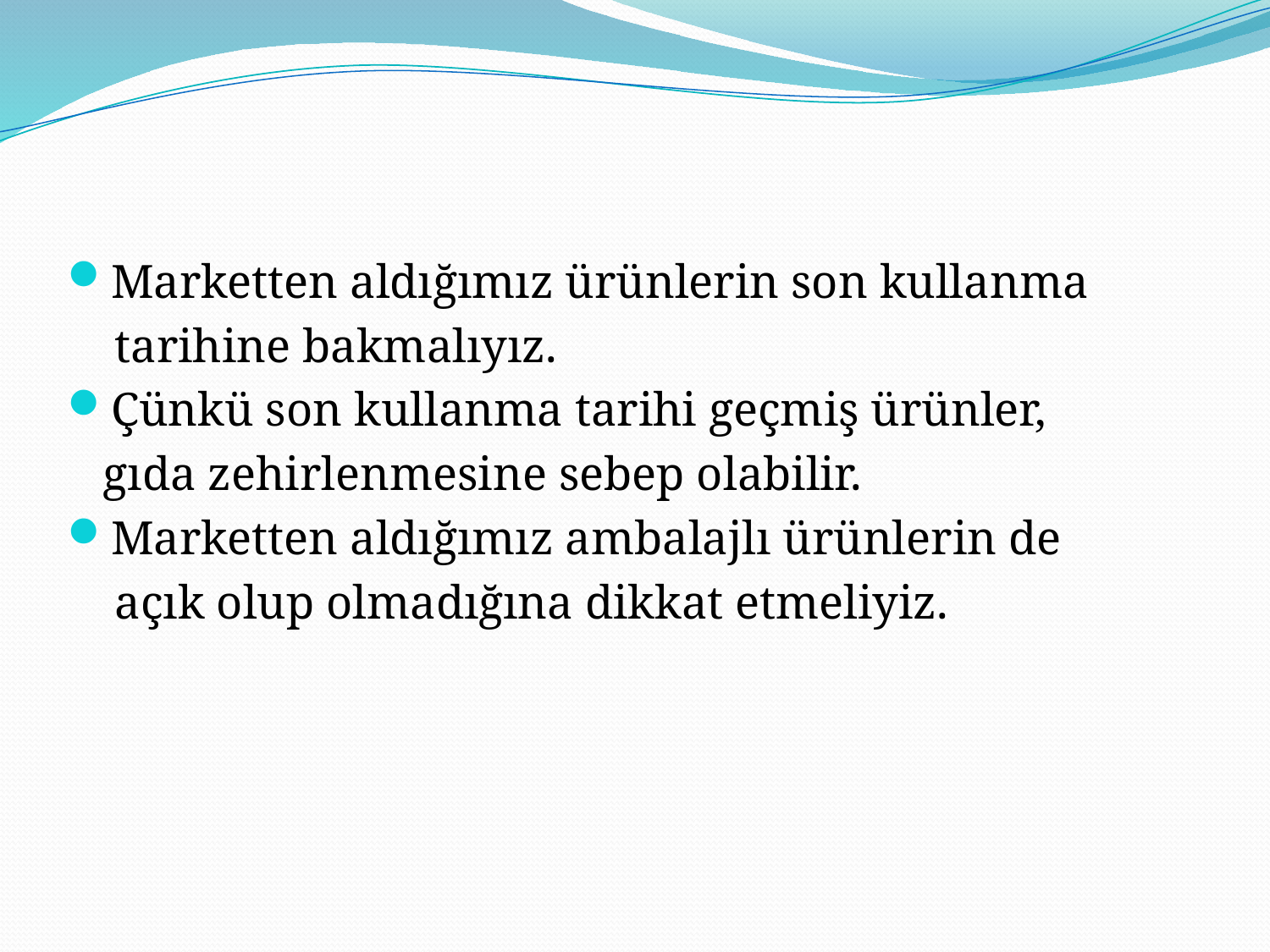

Marketten aldığımız ürünlerin son kullanma
    tarihine bakmalıyız.
Çünkü son kullanma tarihi geçmiş ürünler,
   gıda zehirlenmesine sebep olabilir.
Marketten aldığımız ambalajlı ürünlerin de
    açık olup olmadığına dikkat etmeliyiz.